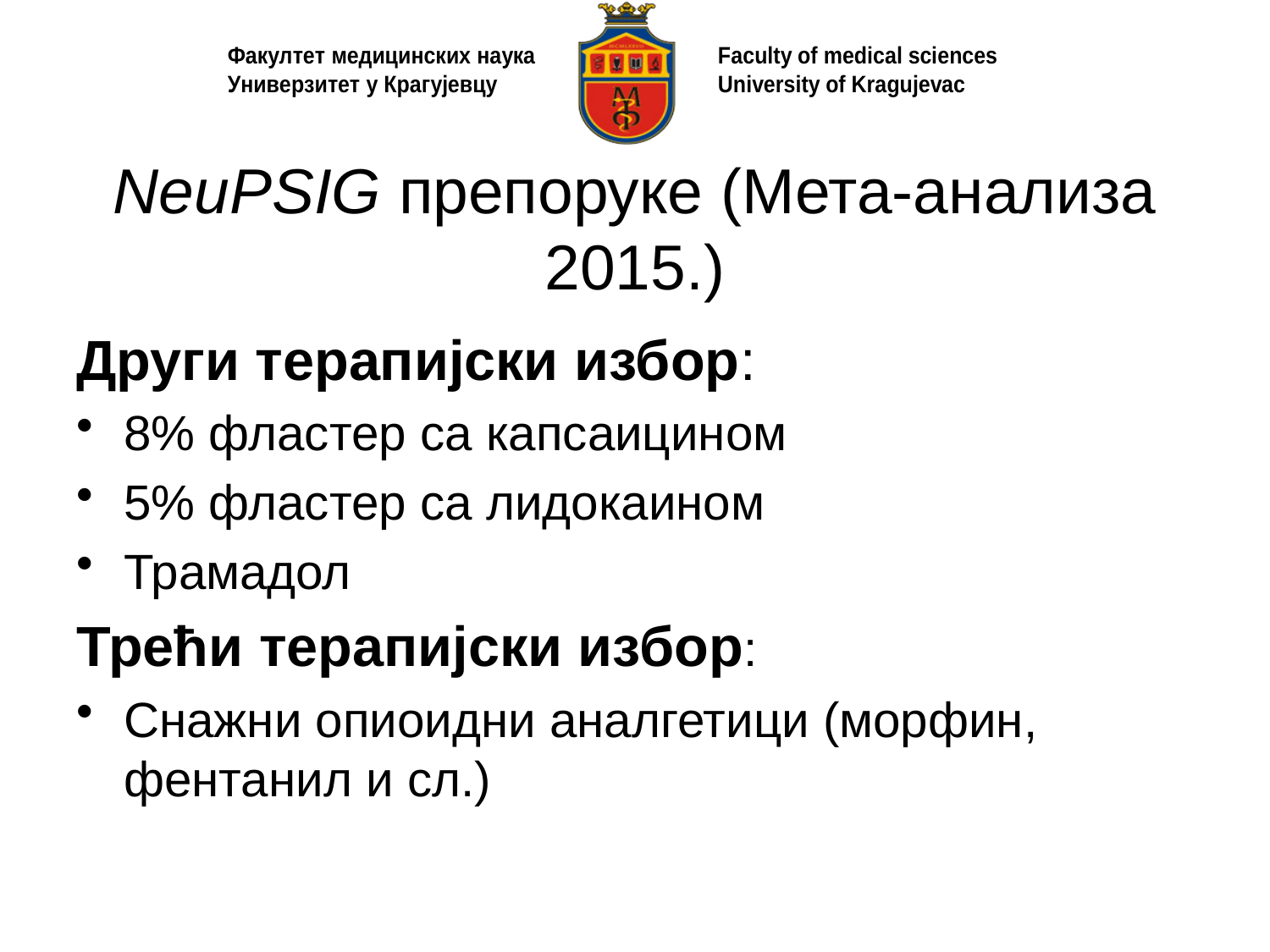

# NeuPSIG препоруке (Мета-анализа 2015.)
Други терапијски избор:
8% фластер са капсаицином
5% фластер са лидокаином
Трамадол
Трећи терапијски избор:
Снажни опиоидни аналгетици (морфин, фентанил и сл.)